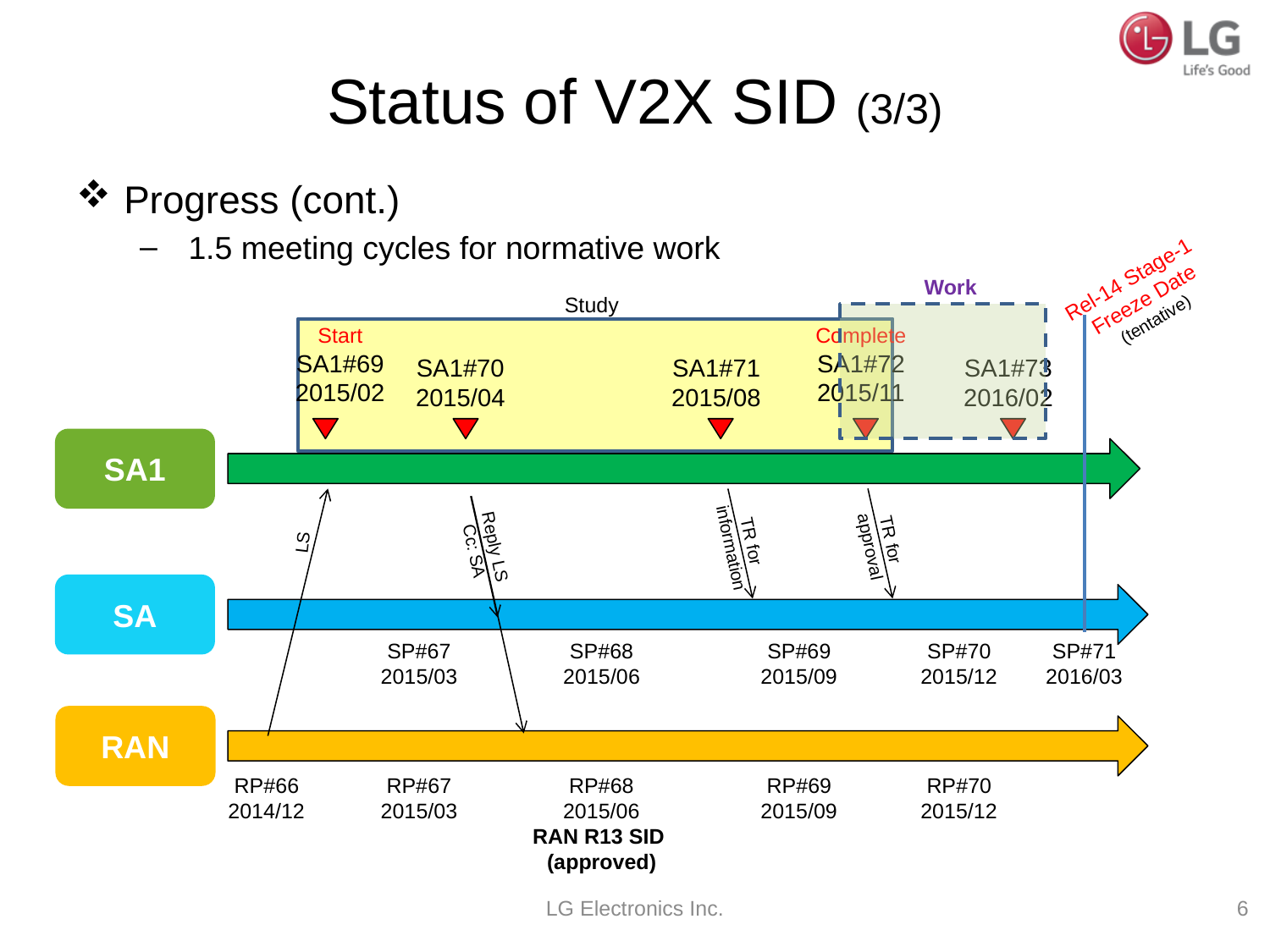

# Status of V2X SID (3/3)
Progress (cont.)
 1.5 meeting cycles for normative work

Rel-14 Stage-1
Freeze Date
(tentative)
Work
Study

Start
SA1#69
2015/02
Complete
SA1#72
2015/11

SA1#70
2015/04
SA1#71
2015/08
SA1#73
2016/02

SA1

TR for
 approval
TR for
 information
Reply LS
Cc: SA
LS
SA

SP#67
2015/03
SP#68
2015/06
SP#69
2015/09
SP#70
2015/12
SP#71
2016/03
RAN

RP#66
2014/12
RP#67
2015/03
RP#68
2015/06
RAN R13 SID
(approved)
RP#69
2015/09
RP#70
2015/12
LG Electronics Inc.
6